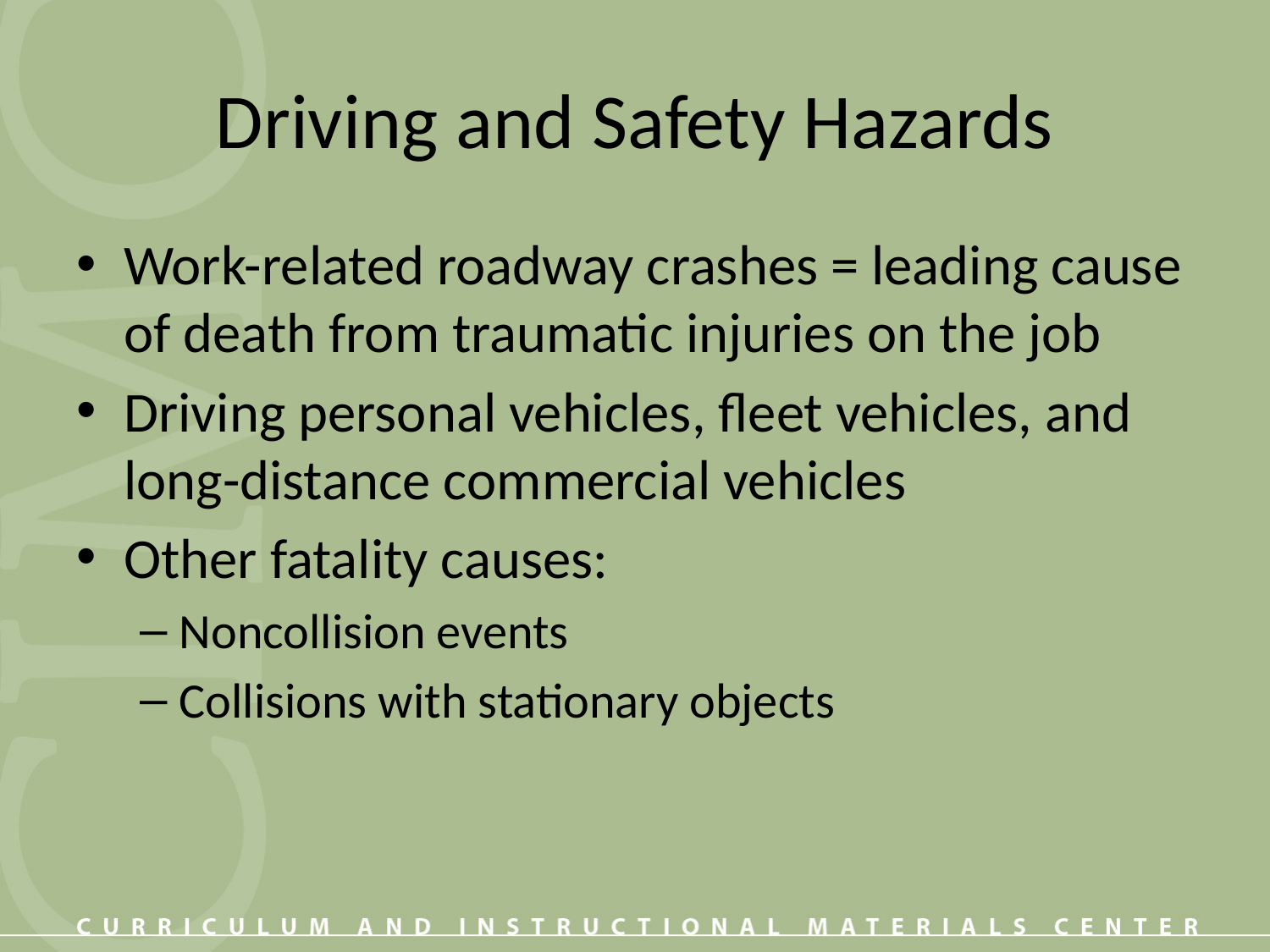

# Driving and Safety Hazards
Work-related roadway crashes = leading cause of death from traumatic injuries on the job
Driving personal vehicles, fleet vehicles, and long-distance commercial vehicles
Other fatality causes:
Noncollision events
Collisions with stationary objects